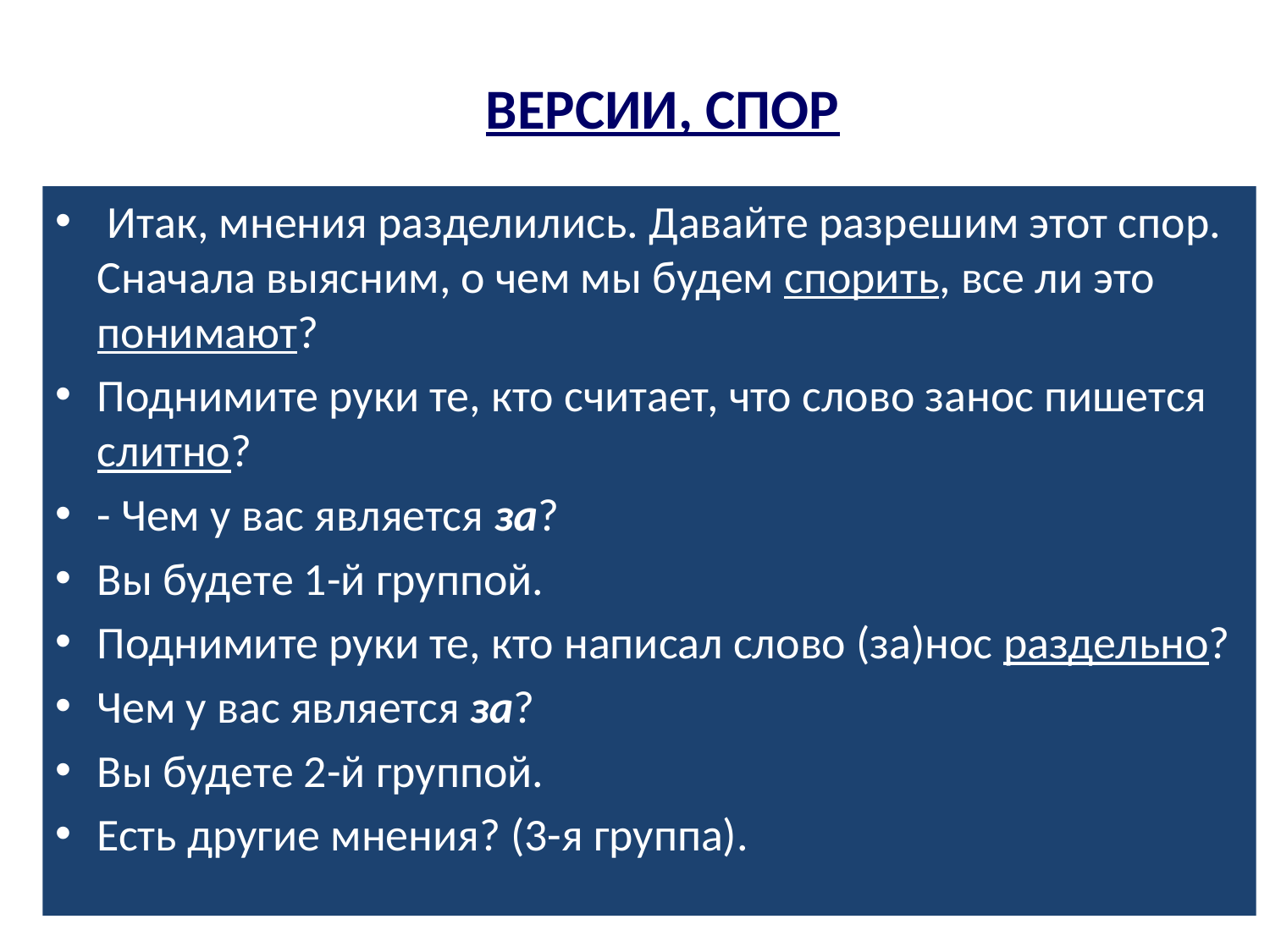

ВЕРСИИ, СПОР
 Итак, мнения разделились. Давайте разрешим этот спор. Сначала выясним, о чем мы будем спорить, все ли это понимают?
Поднимите руки те, кто считает, что слово занос пишется слитно?
- Чем у вас является за?
Вы будете 1-й группой.
Поднимите руки те, кто написал слово (за)нос раздельно?
Чем у вас является за?
Вы будете 2-й группой.
Есть другие мнения? (3-я группа).